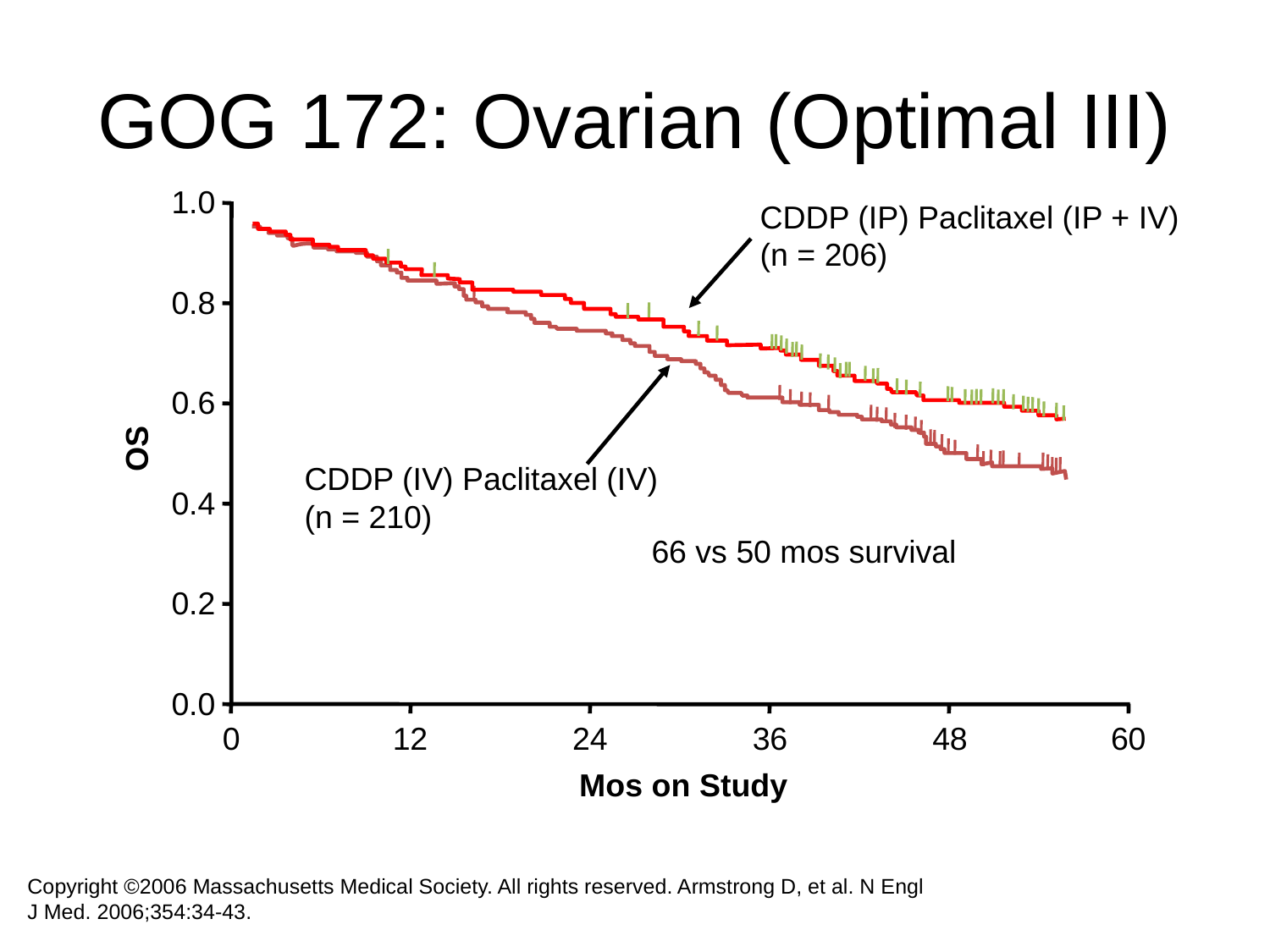

# GOG 172: Ovarian (Optimal III)
1.0
0.8
0.6
OS
0.4
0.2
0.0
0
12
24
36
48
60
Mos on Study
CDDP (IP) Paclitaxel (IP + IV)
(n = 206)

CDDP (IV) Paclitaxel (IV)
(n = 210)
66 vs 50 mos survival
Copyright ©2006 Massachusetts Medical Society. All rights reserved. Armstrong D, et al. N Engl J Med. 2006;354:34-43.